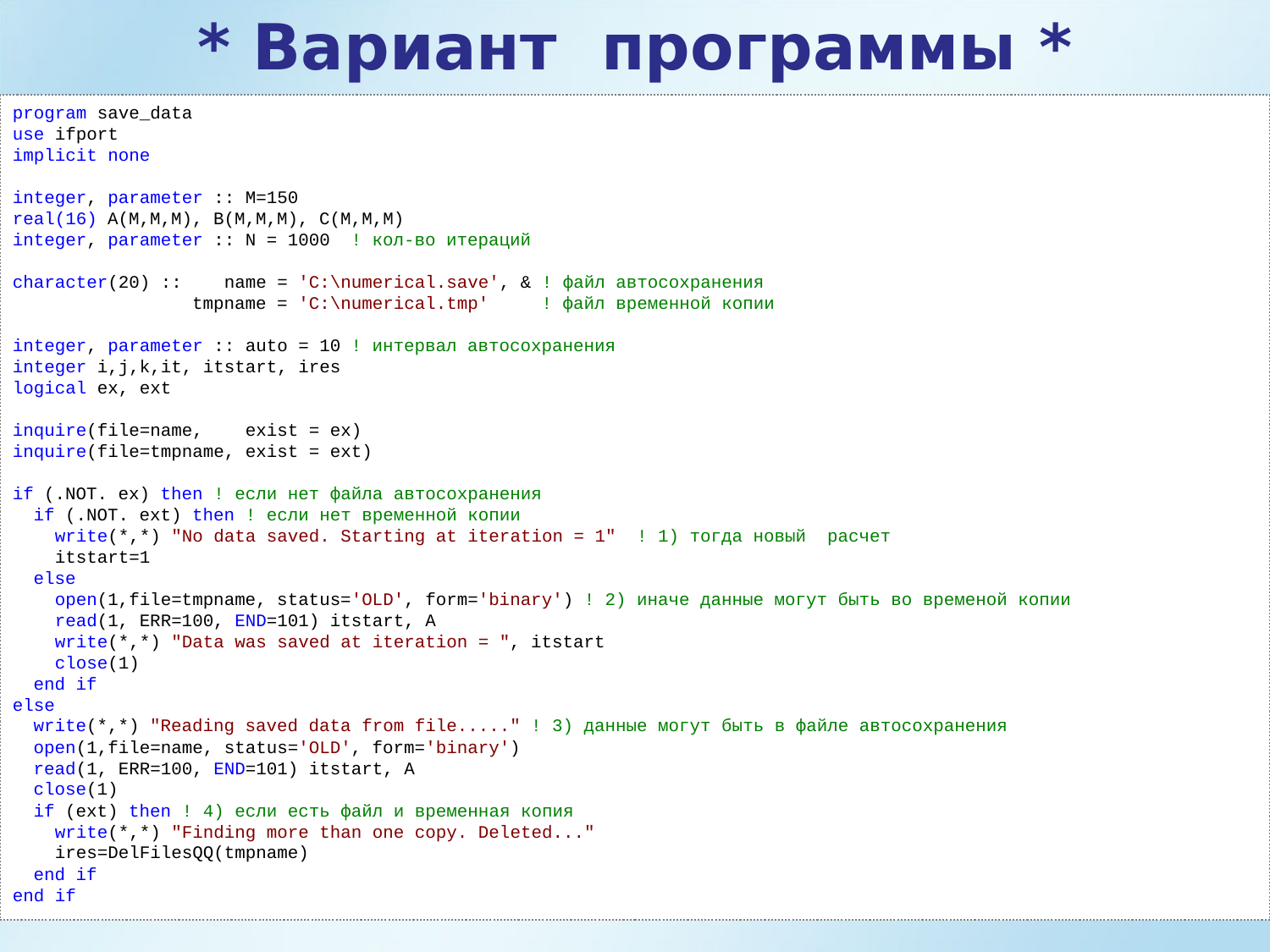

* Вариант  программы *
program save_data
use ifport
implicit none

integer, parameter :: M=150
real(16) A(M,M,M), B(M,M,M), C(M,M,M)
integer, parameter :: N = 1000  ! кол-во итераций

character(20) ::    name = 'C:\numerical.save', & ! файл автосохранения
                 tmpname = 'C:\numerical.tmp'     ! файл временной копии

integer, parameter :: auto = 10 ! интервал автосохранения
integer i,j,k,it, itstart, ires
logical ex, ext

inquire(file=name,    exist = ex)
inquire(file=tmpname, exist = ext)

if (.NOT. ex) then ! если нет файла автосохранения
  if (.NOT. ext) then ! если нет временной копии
    write(*,*) "No data saved. Starting at iteration = 1"  ! 1) тогда новый  расчет
    itstart=1
  else
    open(1,file=tmpname, status='OLD', form='binary') ! 2) иначе данные могут быть во временой копии
    read(1, ERR=100, END=101) itstart, A
    write(*,*) "Data was saved at iteration = ", itstart
    close(1)
  end if
else
  write(*,*) "Reading saved data from file....." ! 3) данные могут быть в файле автосохранения
  open(1,file=name, status='OLD', form='binary')
  read(1, ERR=100, END=101) itstart, A
  close(1)
  if (ext) then ! 4) если есть файл и временная копия
    write(*,*) "Finding more than one copy. Deleted..."
    ires=DelFilesQQ(tmpname)
  end if
end if